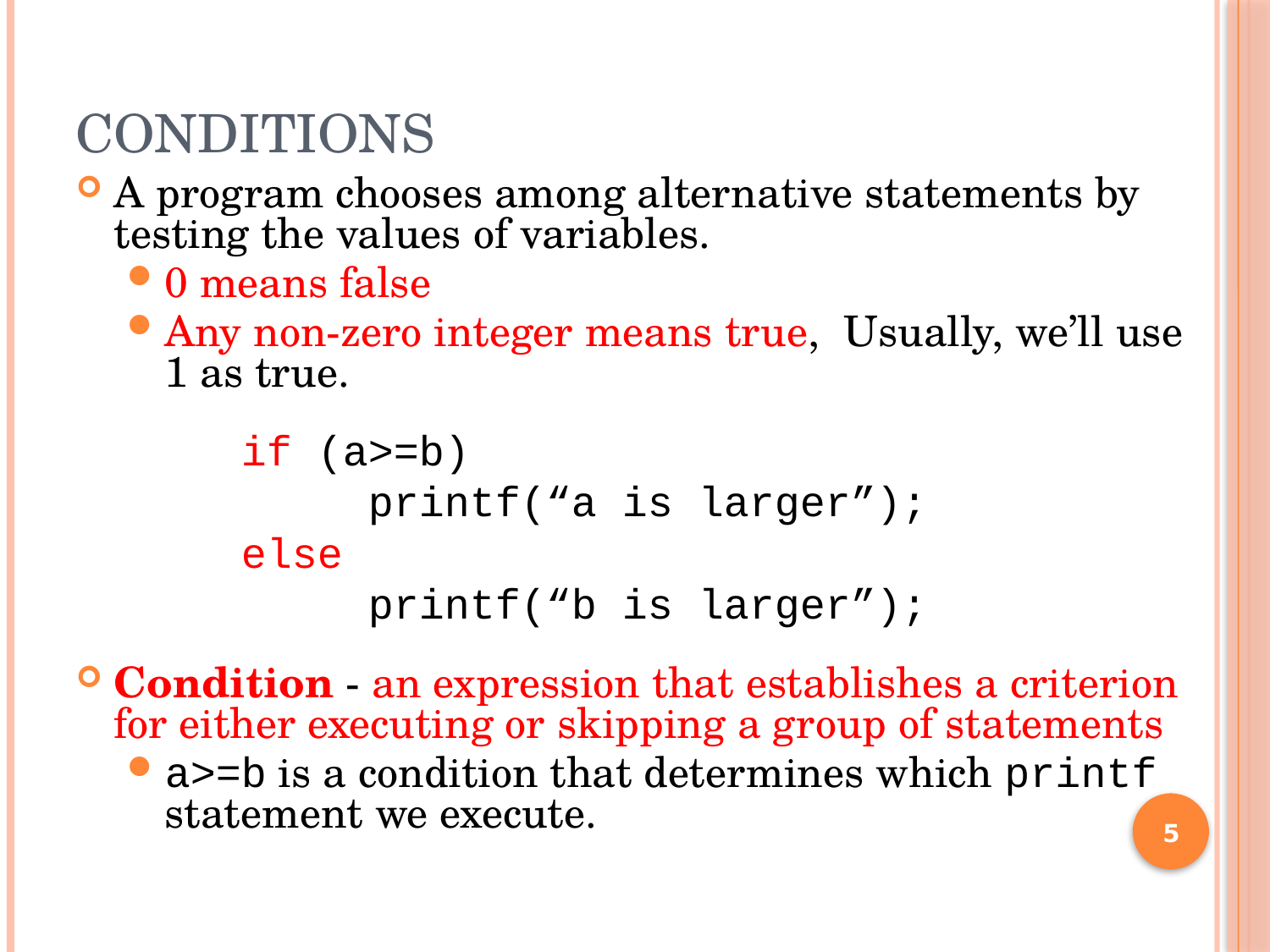

# Conditions
A program chooses among alternative statements by testing the values of variables.
0 means false
Any non-zero integer means true,  Usually, we’ll use 1 as true.

		if (a>=b)
			printf(“a is larger”);
		else
			printf(“b is larger”);

Condition - an expression that establishes a criterion for either executing or skipping a group of statements
a>=b is a condition that determines which printf statement we execute.
5